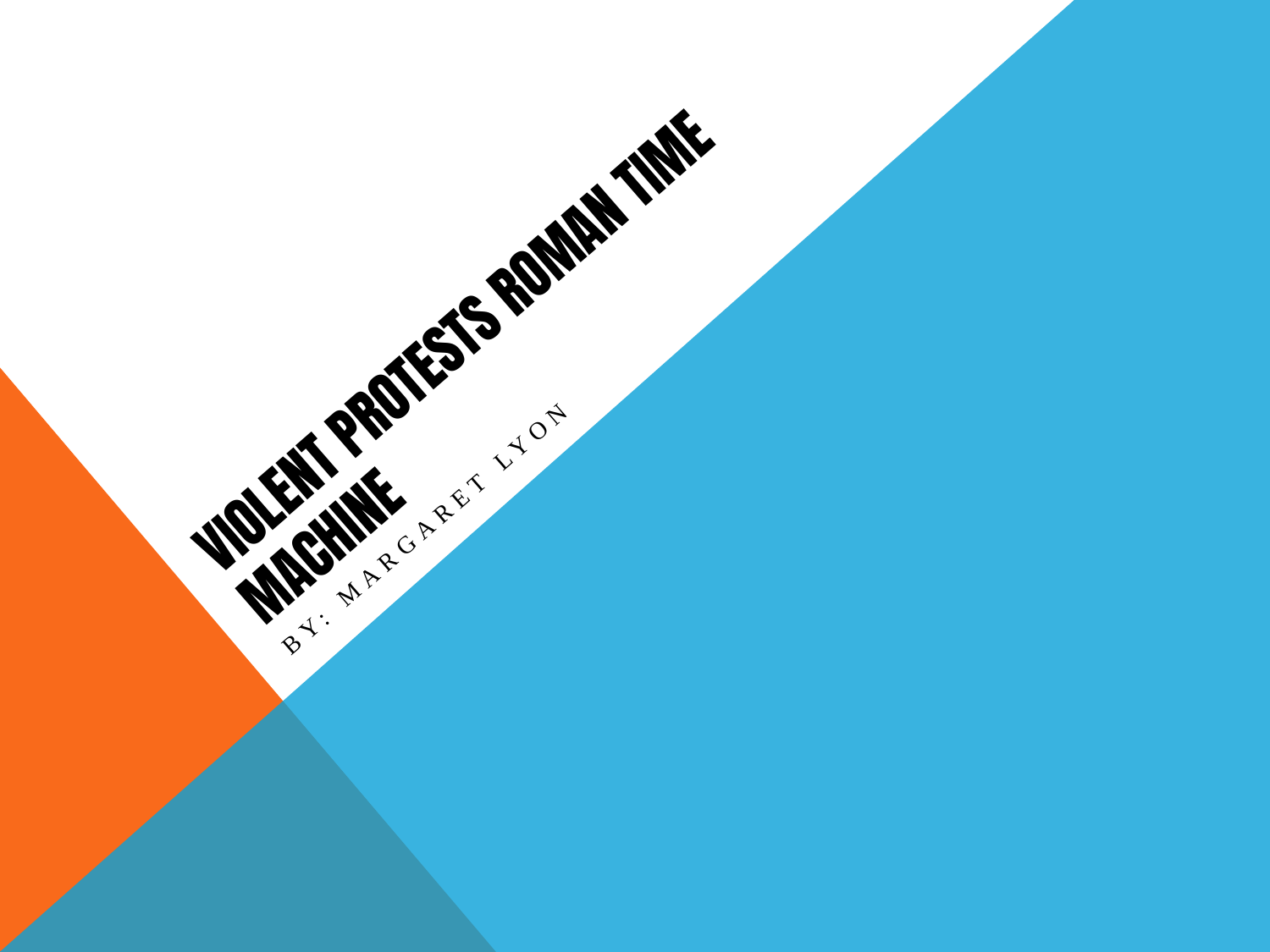

# Violent protests roman time machine
By: Margaret Lyon